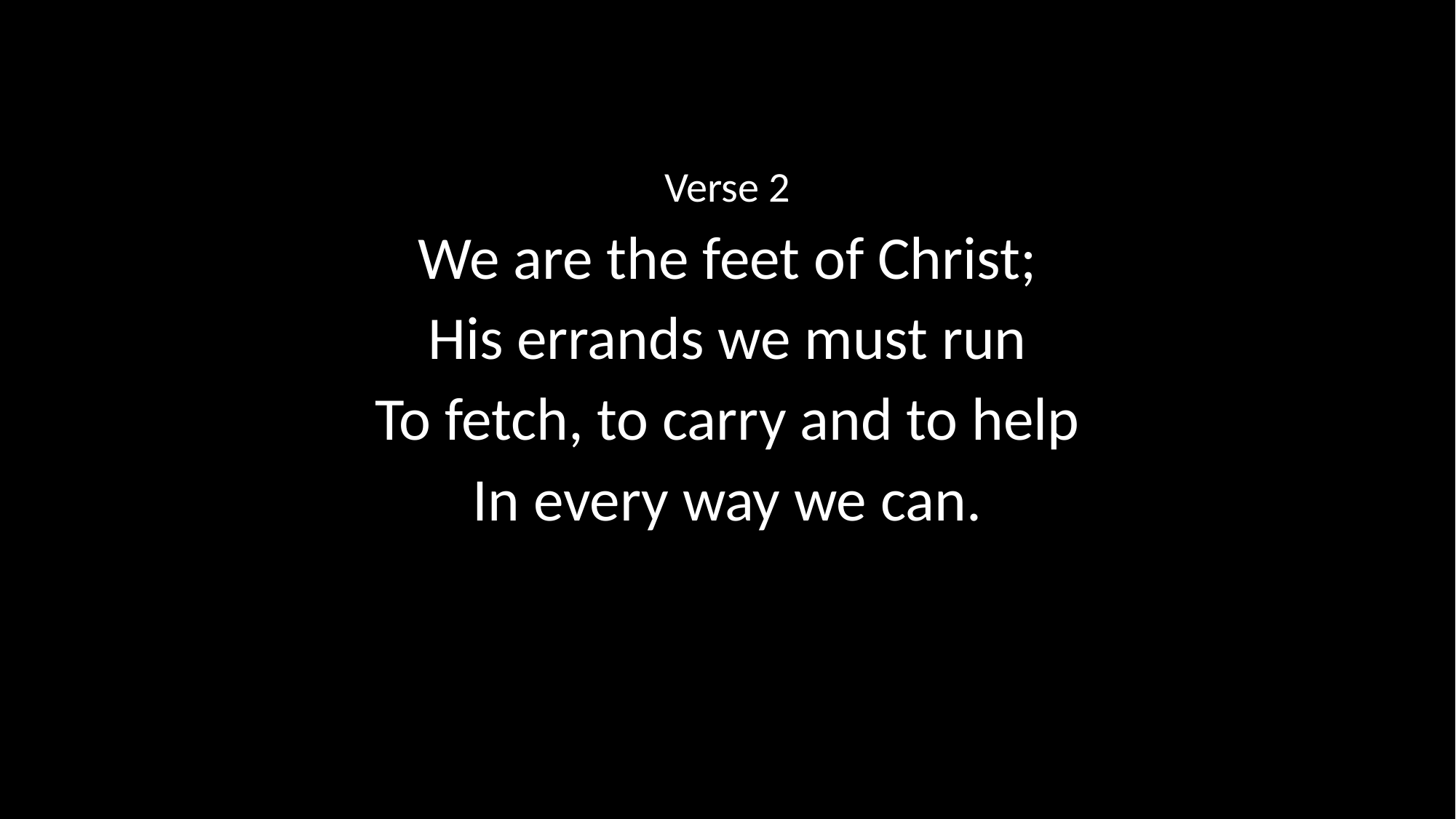

Verse 2
We are the feet of Christ;
His errands we must run
To fetch, to carry and to help
In every way we can.